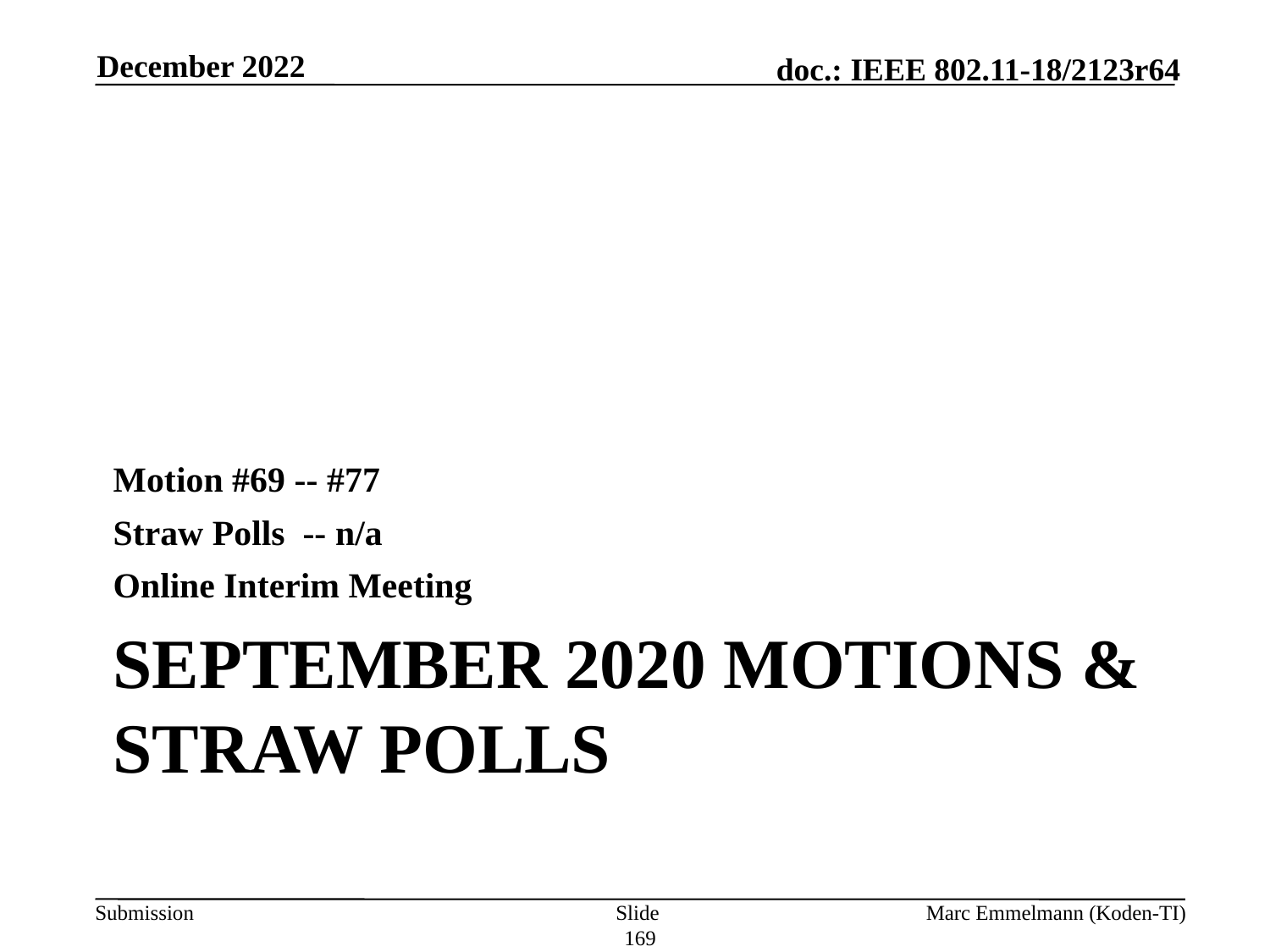

December 2022
Motion #69 -- #77
Straw Polls  -- n/a
Online Interim Meeting
# September 2020 Motions & Straw Polls
Slide 169
Marc Emmelmann (Koden-TI)